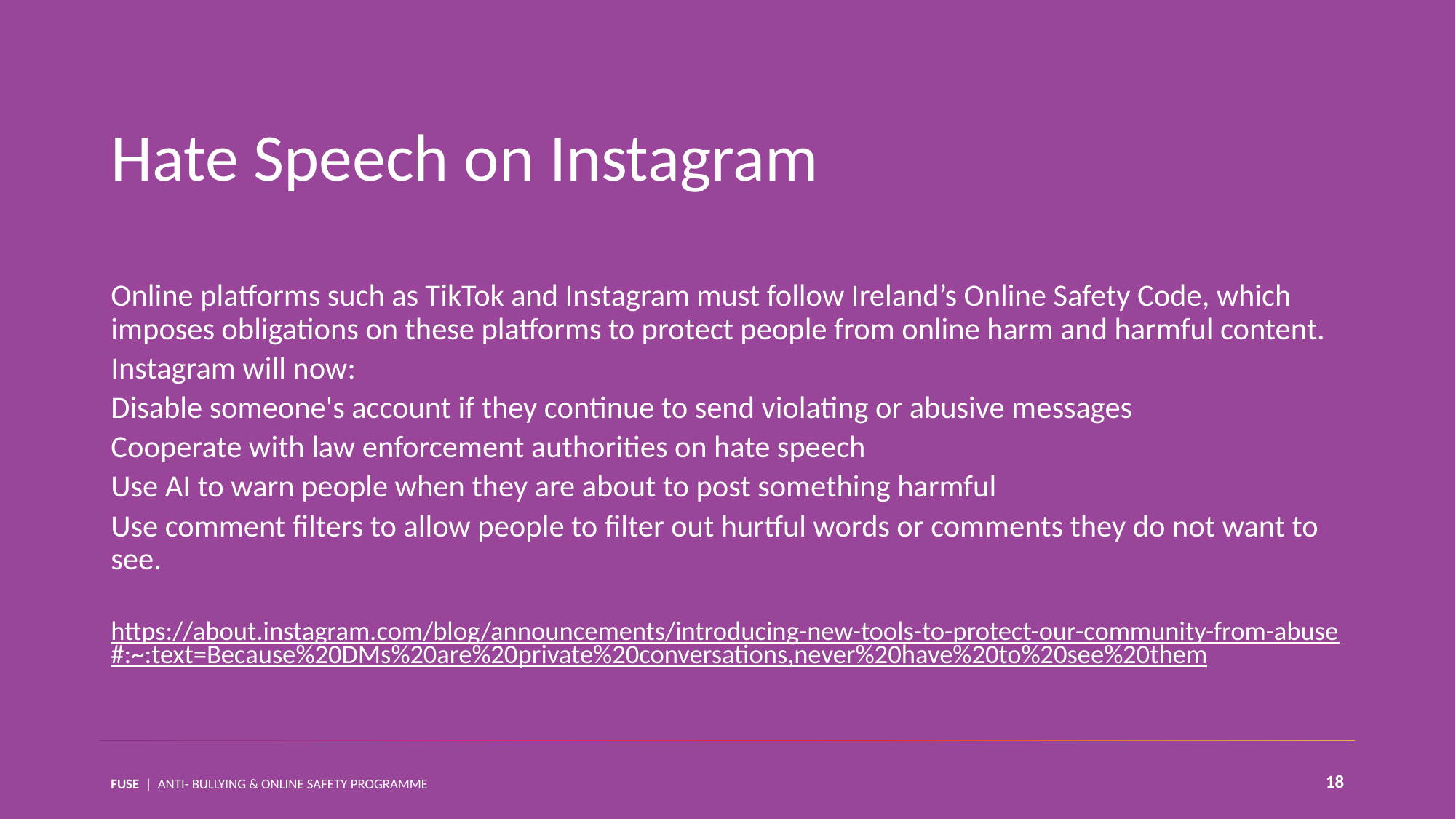

Hate Speech on Instagram
Online platforms such as TikTok and Instagram must follow Ireland’s Online Safety Code, which imposes obligations on these platforms to protect people from online harm and harmful content.
Instagram will now:
Disable someone's account if they continue to send violating or abusive messages
Cooperate with law enforcement authorities on hate speech
Use AI to warn people when they are about to post something harmful
Use comment filters to allow people to filter out hurtful words or comments they do not want to see.

https://about.instagram.com/blog/announcements/introducing-new-tools-to-protect-our-community-from-abuse#:~:text=Because%20DMs%20are%20private%20conversations,never%20have%20to%20see%20them

18